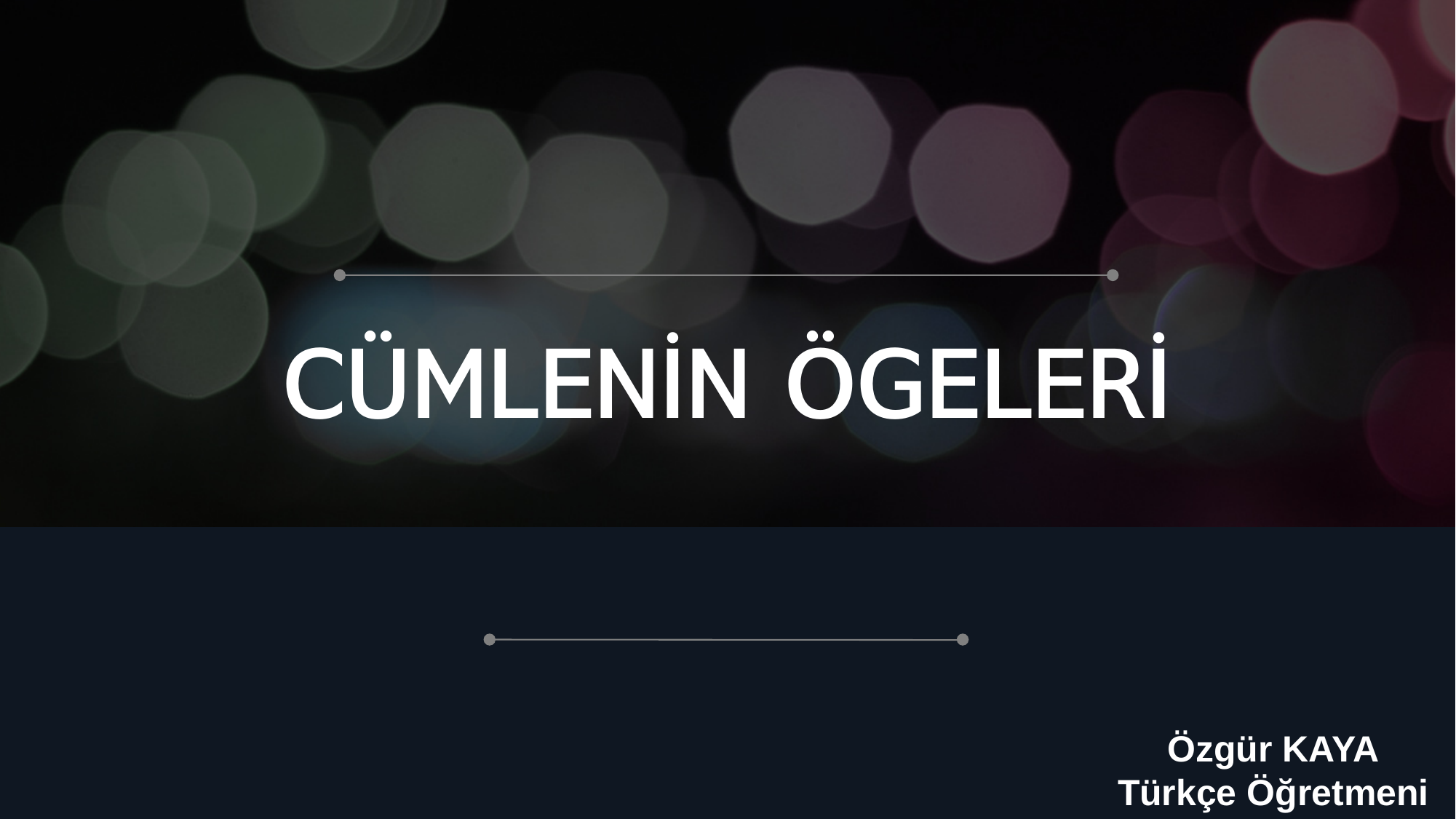

# CÜMLENİN ÖGELERİ
Özgür KAYA
Türkçe Öğretmeni